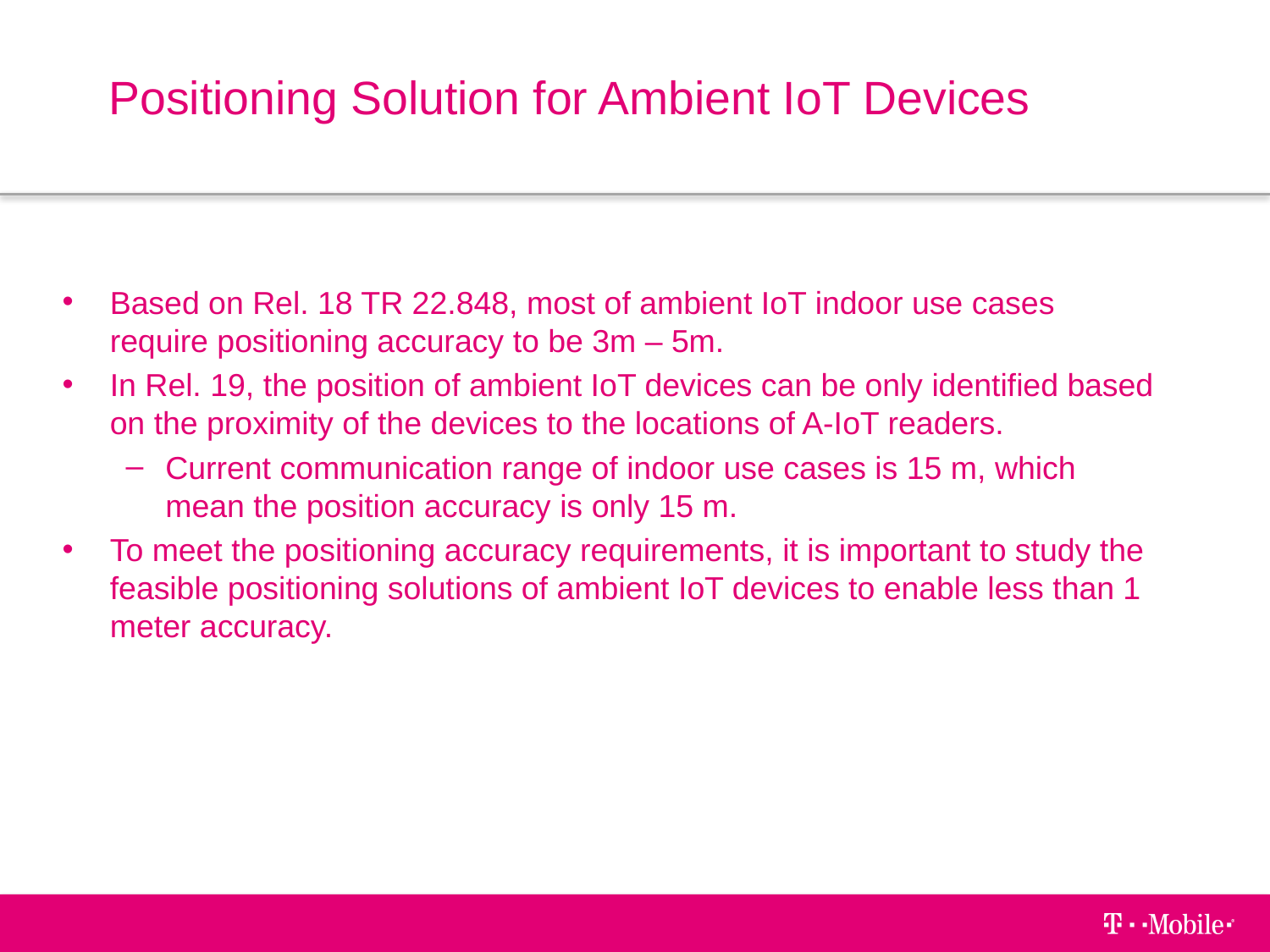

# Positioning Solution for Ambient IoT Devices
Based on Rel. 18 TR 22.848, most of ambient IoT indoor use cases require positioning accuracy to be 3m – 5m.
In Rel. 19, the position of ambient IoT devices can be only identified based on the proximity of the devices to the locations of A-IoT readers.
Current communication range of indoor use cases is 15 m, which mean the position accuracy is only 15 m.
To meet the positioning accuracy requirements, it is important to study the feasible positioning solutions of ambient IoT devices to enable less than 1 meter accuracy.